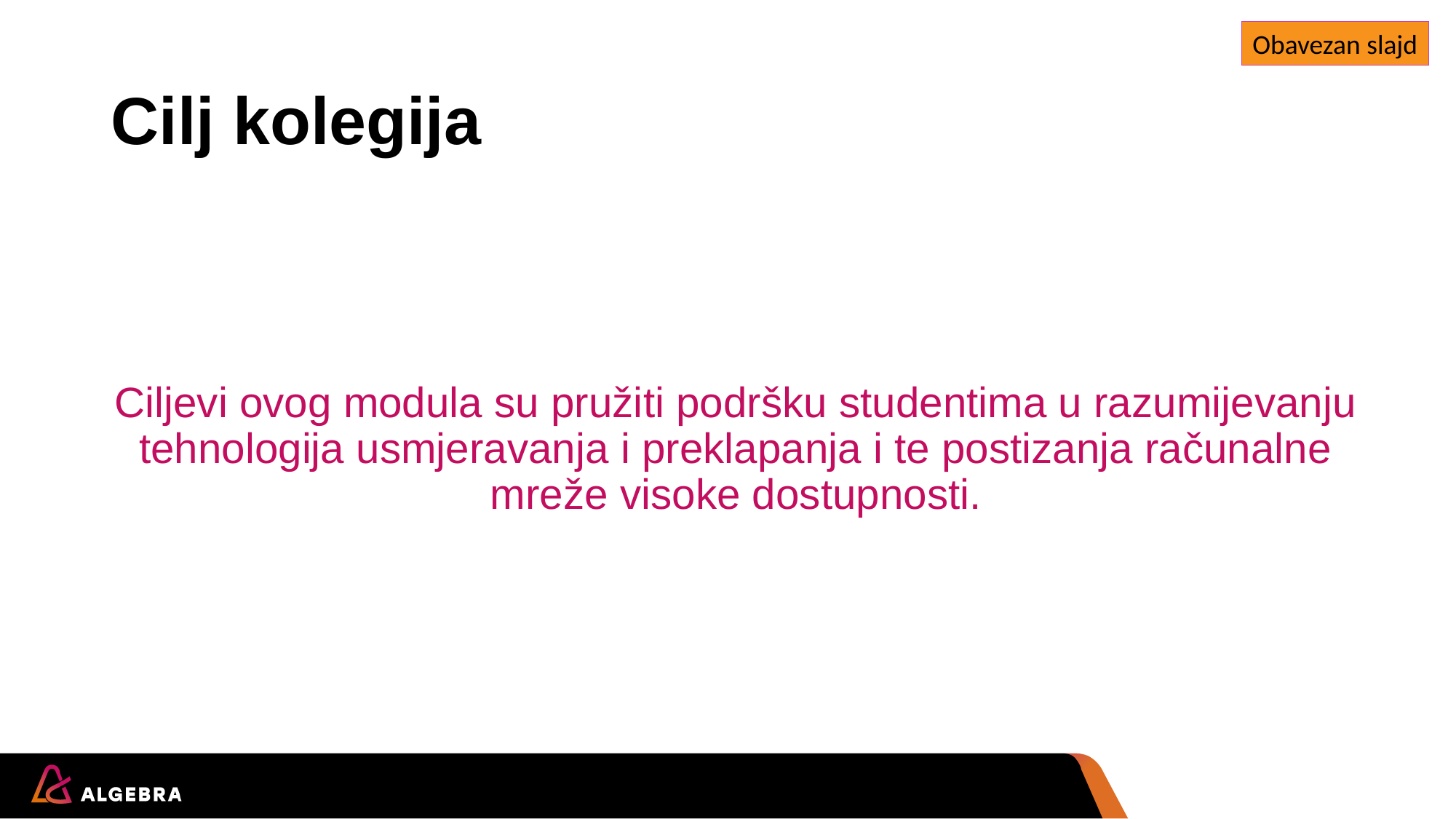

Obavezan slajd
# Cilj kolegija
Ciljevi ovog modula su pružiti podršku studentima u razumijevanju tehnologija usmjeravanja i preklapanja i te postizanja računalne mreže visoke dostupnosti.